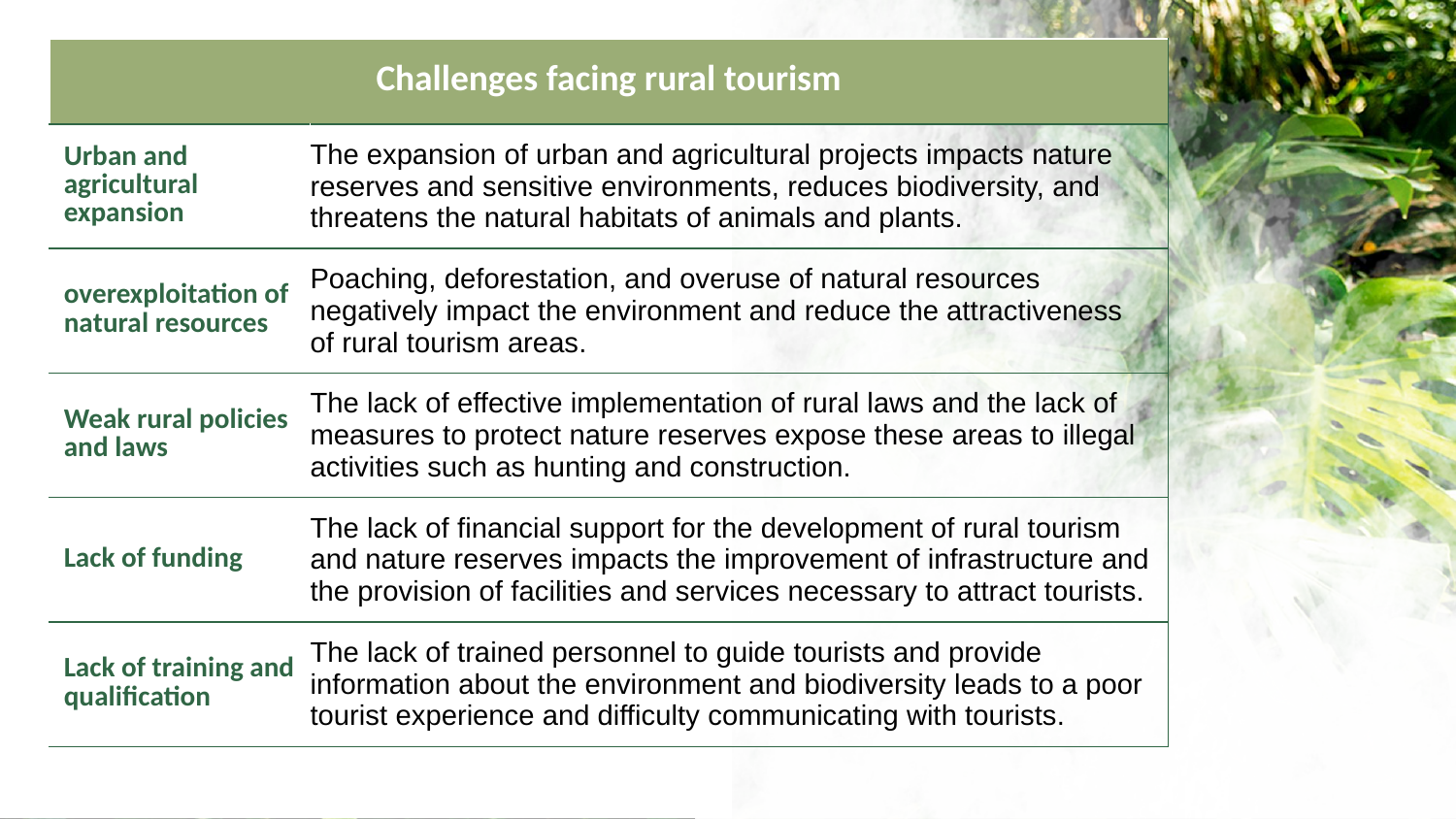

| Challenges facing rural tourism |  |
| --- | --- |
| Urban and agricultural expansion | The expansion of urban and agricultural projects impacts nature reserves and sensitive environments, reduces biodiversity, and threatens the natural habitats of animals and plants. |
| overexploitation of natural resources | Poaching, deforestation, and overuse of natural resources negatively impact the environment and reduce the attractiveness of rural tourism areas. |
| Weak rural policies and laws | The lack of effective implementation of rural laws and the lack of measures to protect nature reserves expose these areas to illegal activities such as hunting and construction. |
| Lack of funding | The lack of financial support for the development of rural tourism and nature reserves impacts the improvement of infrastructure and the provision of facilities and services necessary to attract tourists. |
| Lack of training and qualification | The lack of trained personnel to guide tourists and provide information about the environment and biodiversity leads to a poor tourist experience and difficulty communicating with tourists. |